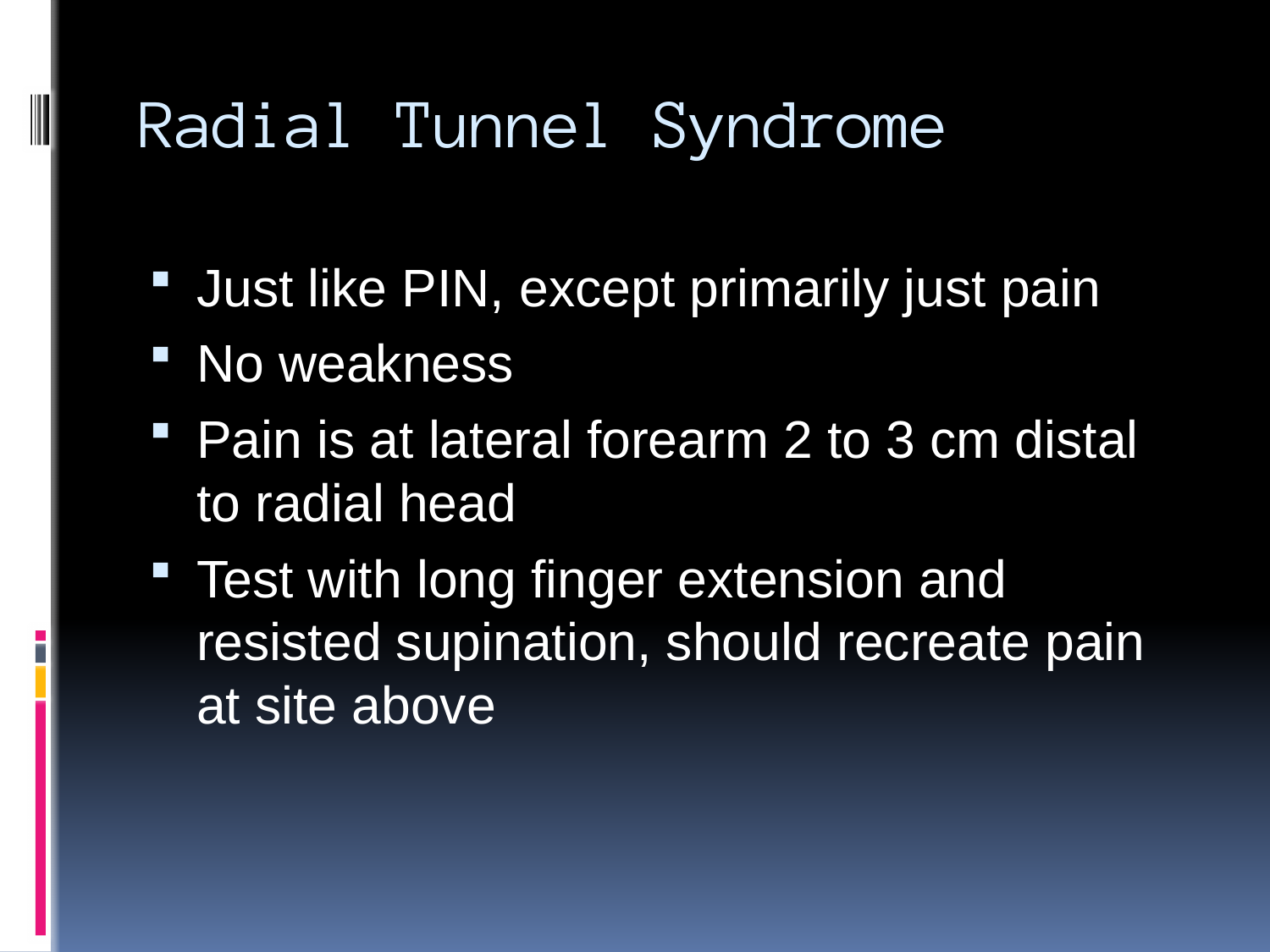

# Radial Tunnel Syndrome
Just like PIN, except primarily just pain
No weakness
Pain is at lateral forearm 2 to 3 cm distal to radial head
Test with long finger extension and resisted supination, should recreate pain at site above